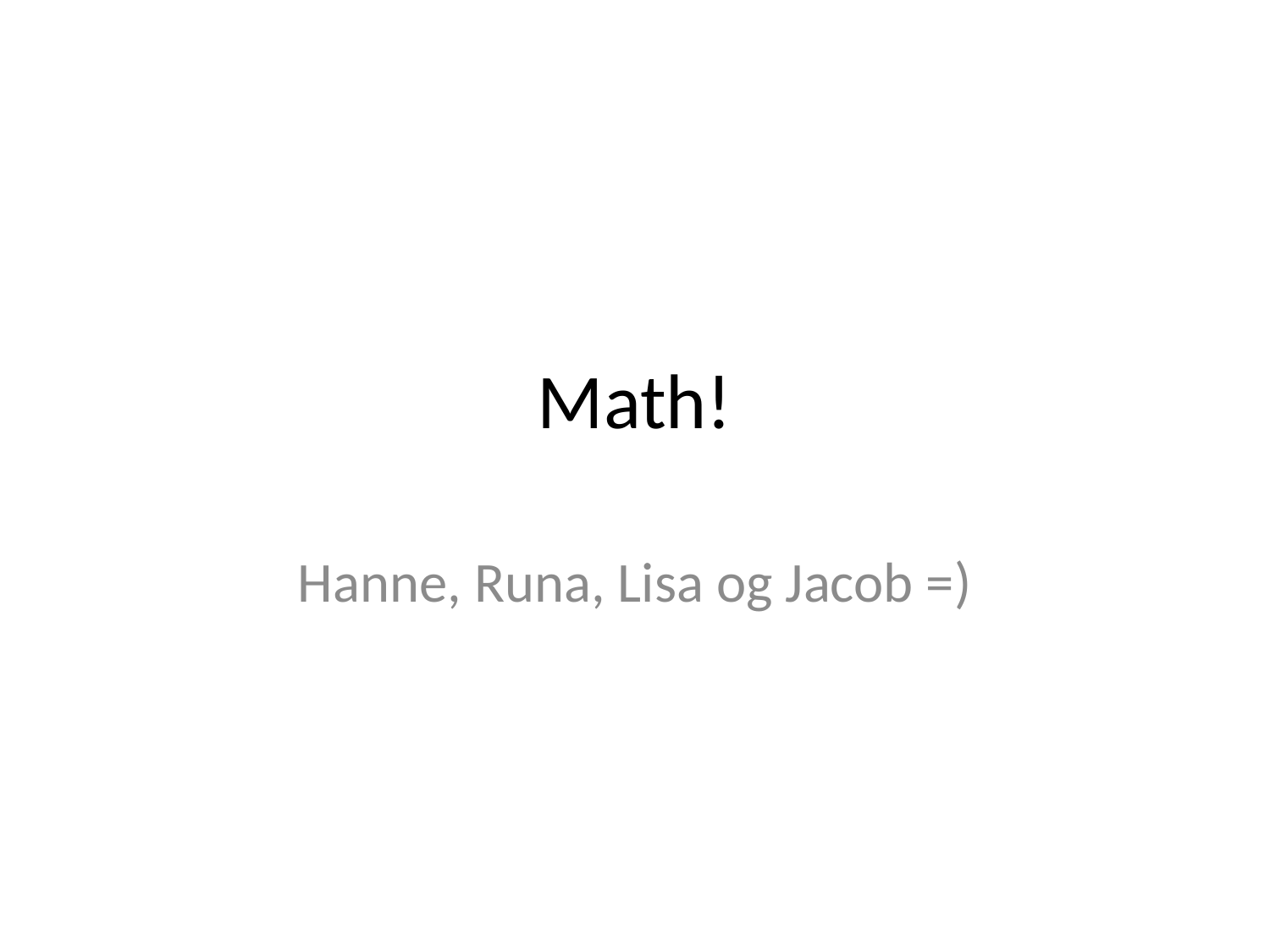

# Math!
Hanne, Runa, Lisa og Jacob =)